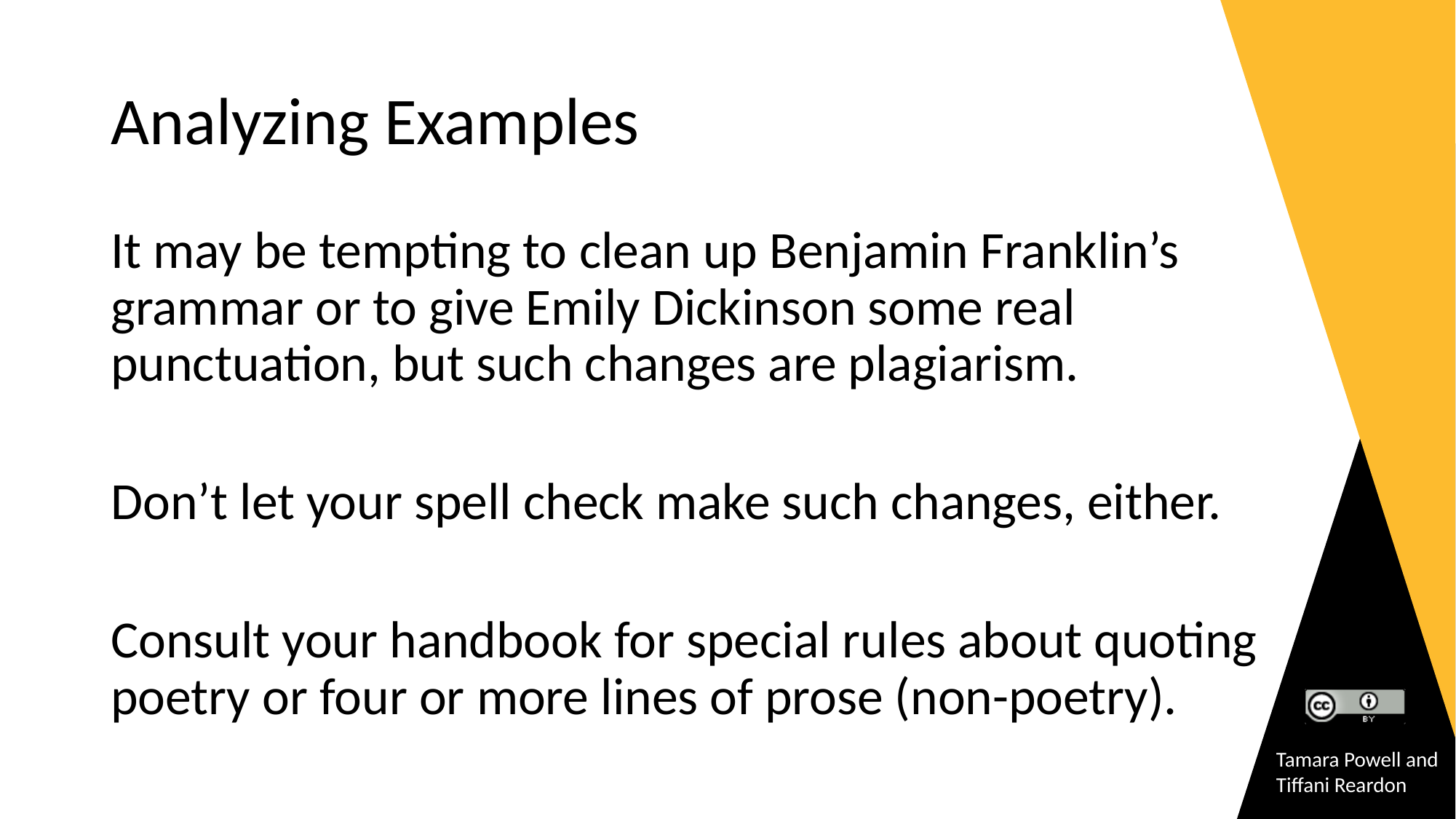

# Analyzing Examples
It may be tempting to clean up Benjamin Franklin’s grammar or to give Emily Dickinson some real punctuation, but such changes are plagiarism.

Don’t let your spell check make such changes, either.

Consult your handbook for special rules about quoting poetry or four or more lines of prose (non-poetry).